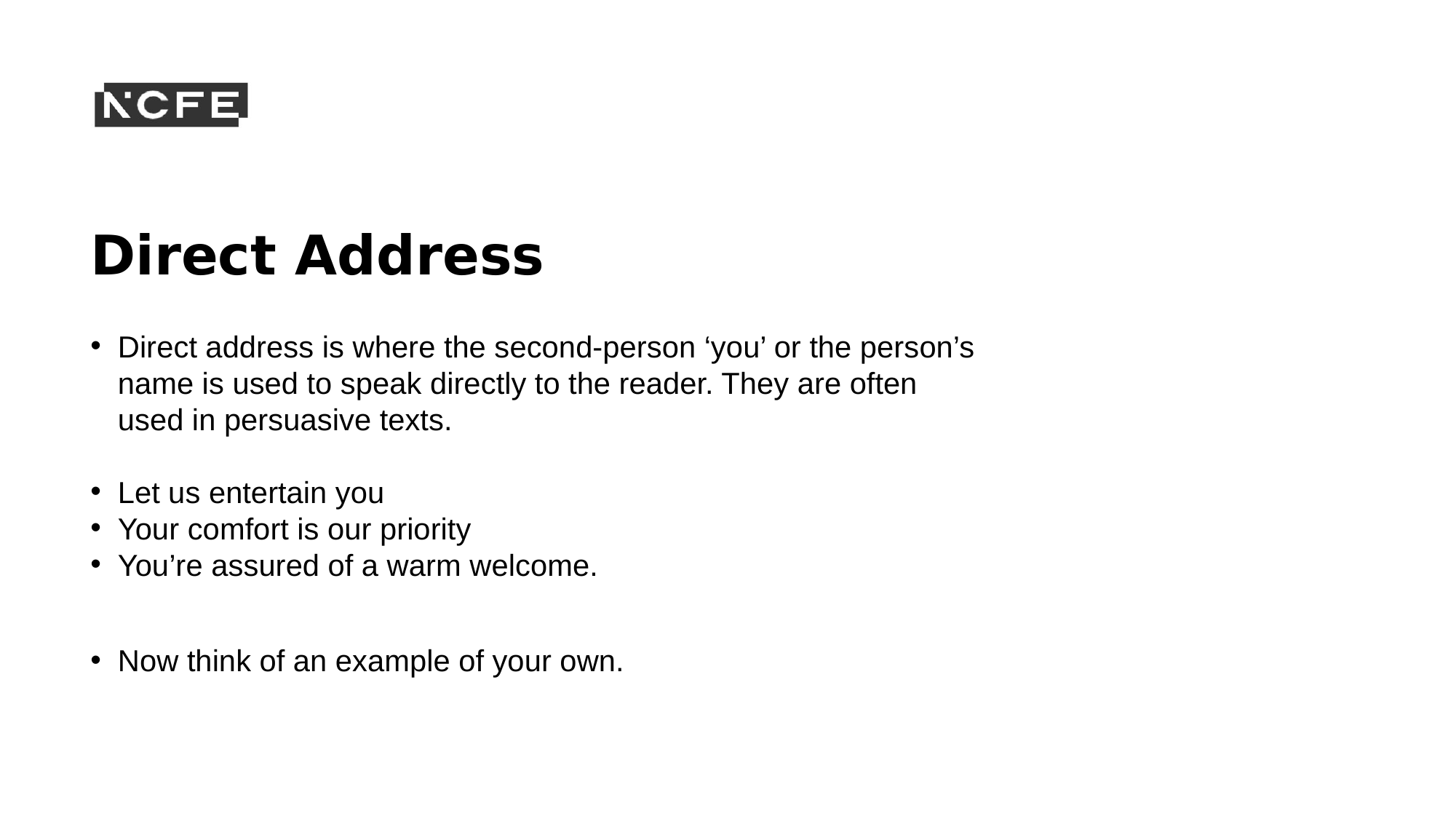

# Direct Address
Direct address is where the second-person ‘you’ or the person’s name is used to speak directly to the reader. They are often used in persuasive texts.

Let us entertain you
Your comfort is our priority
You’re assured of a warm welcome.

Now think of an example of your own.